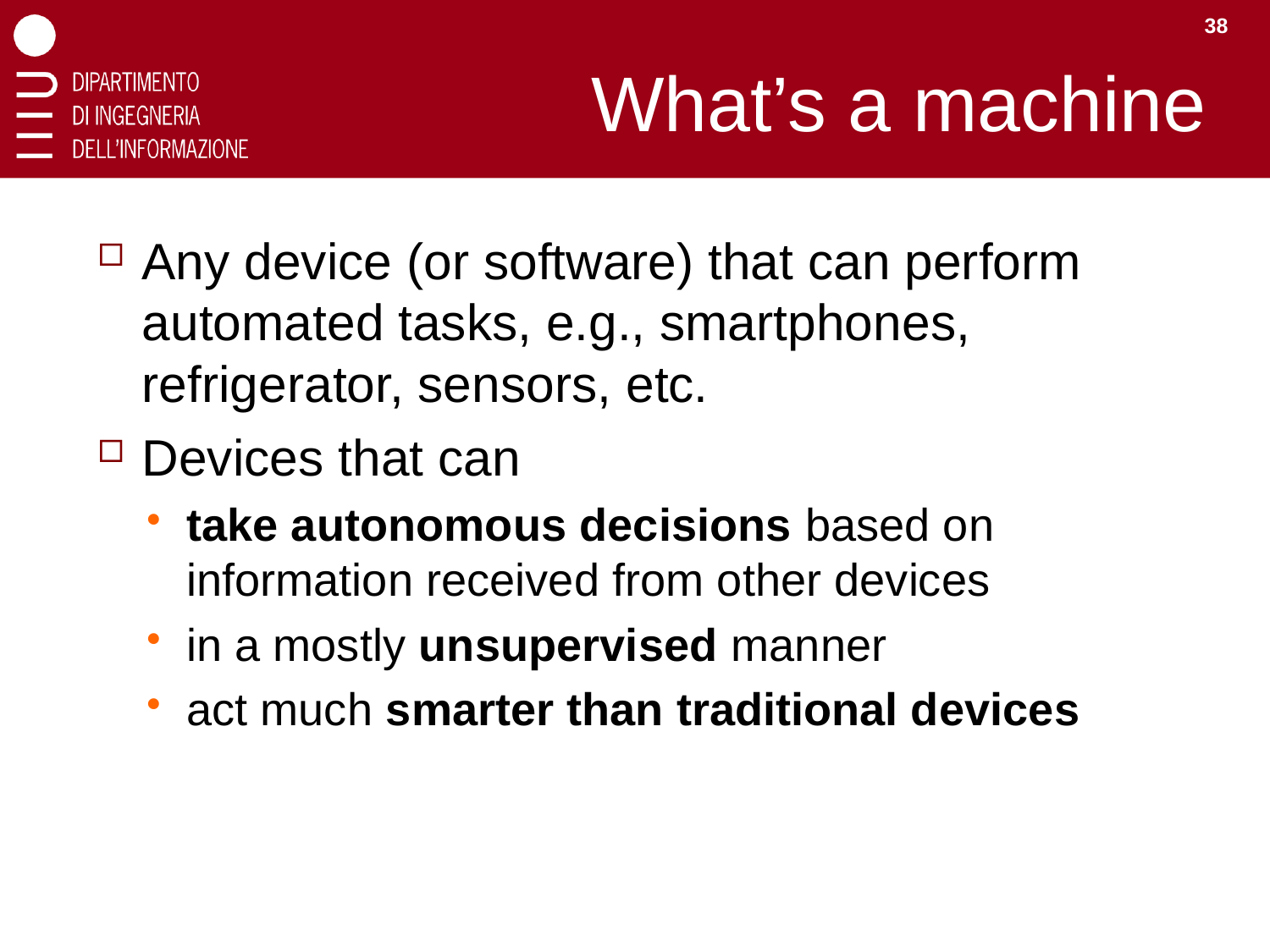

38
# What’s a machine
Any device (or software) that can perform automated tasks, e.g., smartphones, refrigerator, sensors, etc.
Devices that can
take autonomous decisions based on information received from other devices
in a mostly unsupervised manner
act much smarter than traditional devices